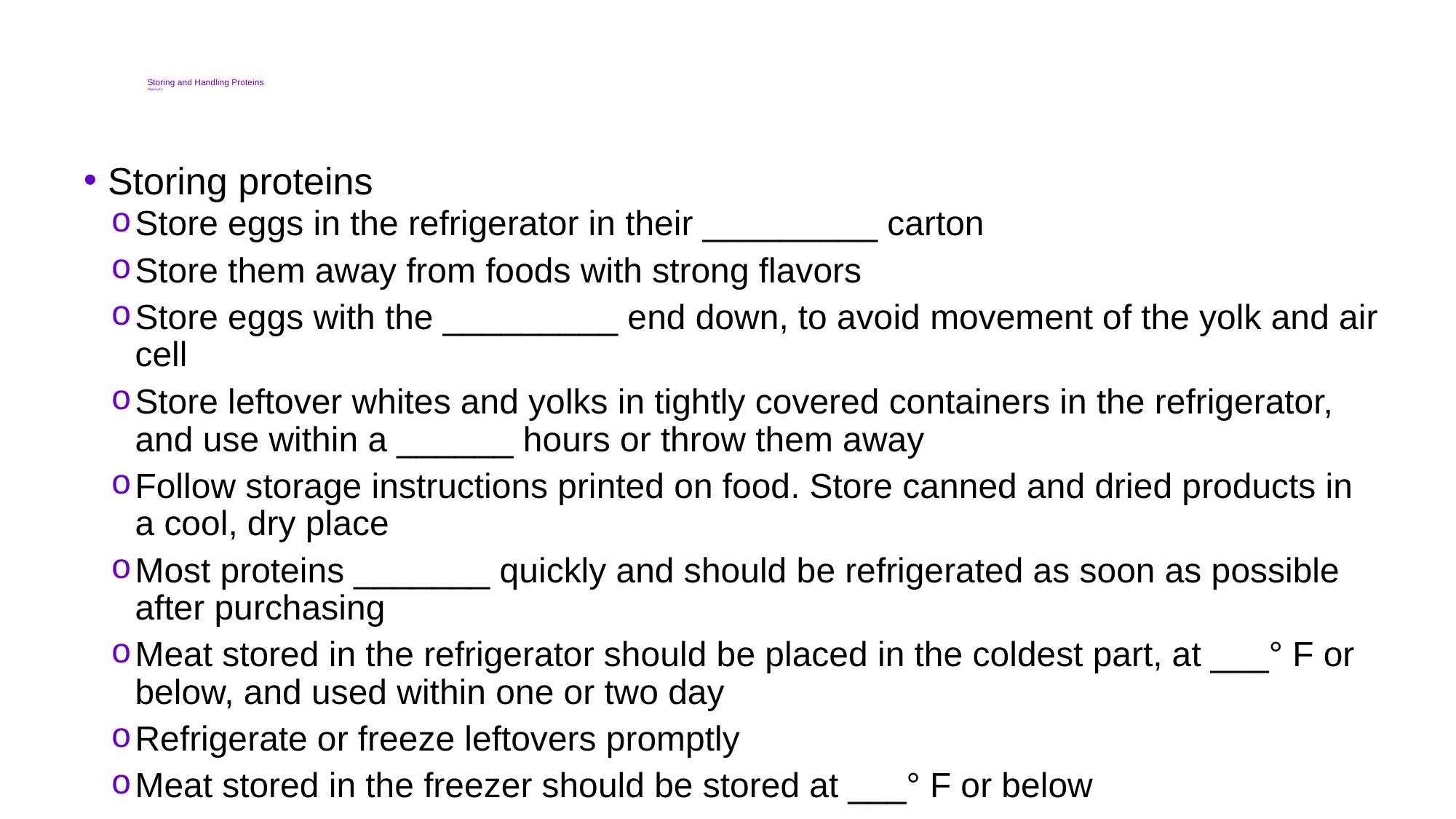

# Storing and Handling Proteins Objective 6
Storing proteins
Store eggs in the refrigerator in their _________ carton
Store them away from foods with strong flavors
Store eggs with the _________ end down, to avoid movement of the yolk and air cell
Store leftover whites and yolks in tightly covered containers in the refrigerator, and use within a ______ hours or throw them away
Follow storage instructions printed on food. Store canned and dried products in a cool, dry place
Most proteins _______ quickly and should be refrigerated as soon as possible after purchasing
Meat stored in the refrigerator should be placed in the coldest part, at ___° F or below, and used within one or two day
Refrigerate or freeze leftovers promptly
Meat stored in the freezer should be stored at ___° F or below